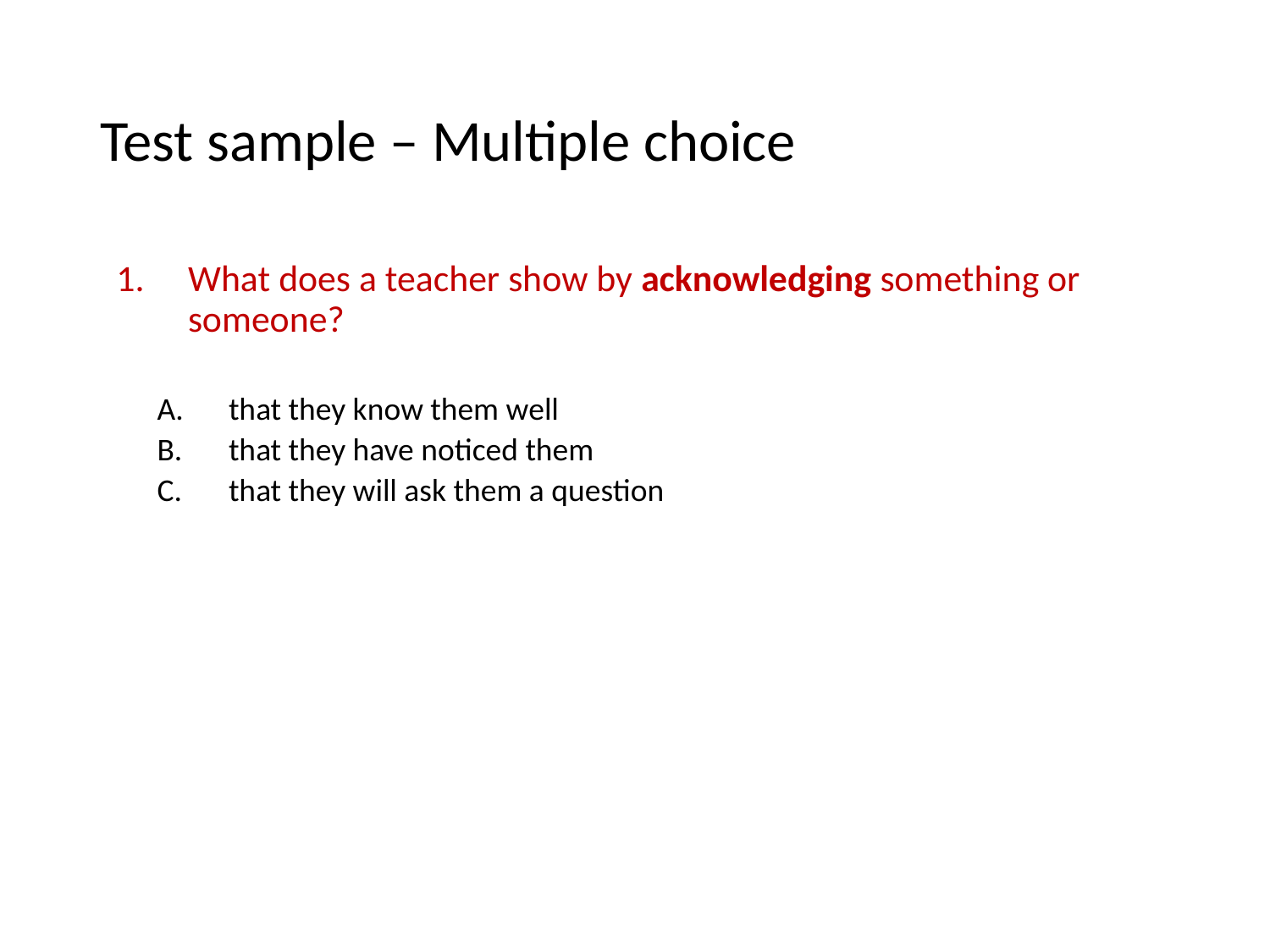

# Test sample – Multiple choice
What does a teacher show by acknowledging something or someone?
that they know them well
that they have noticed them
that they will ask them a question